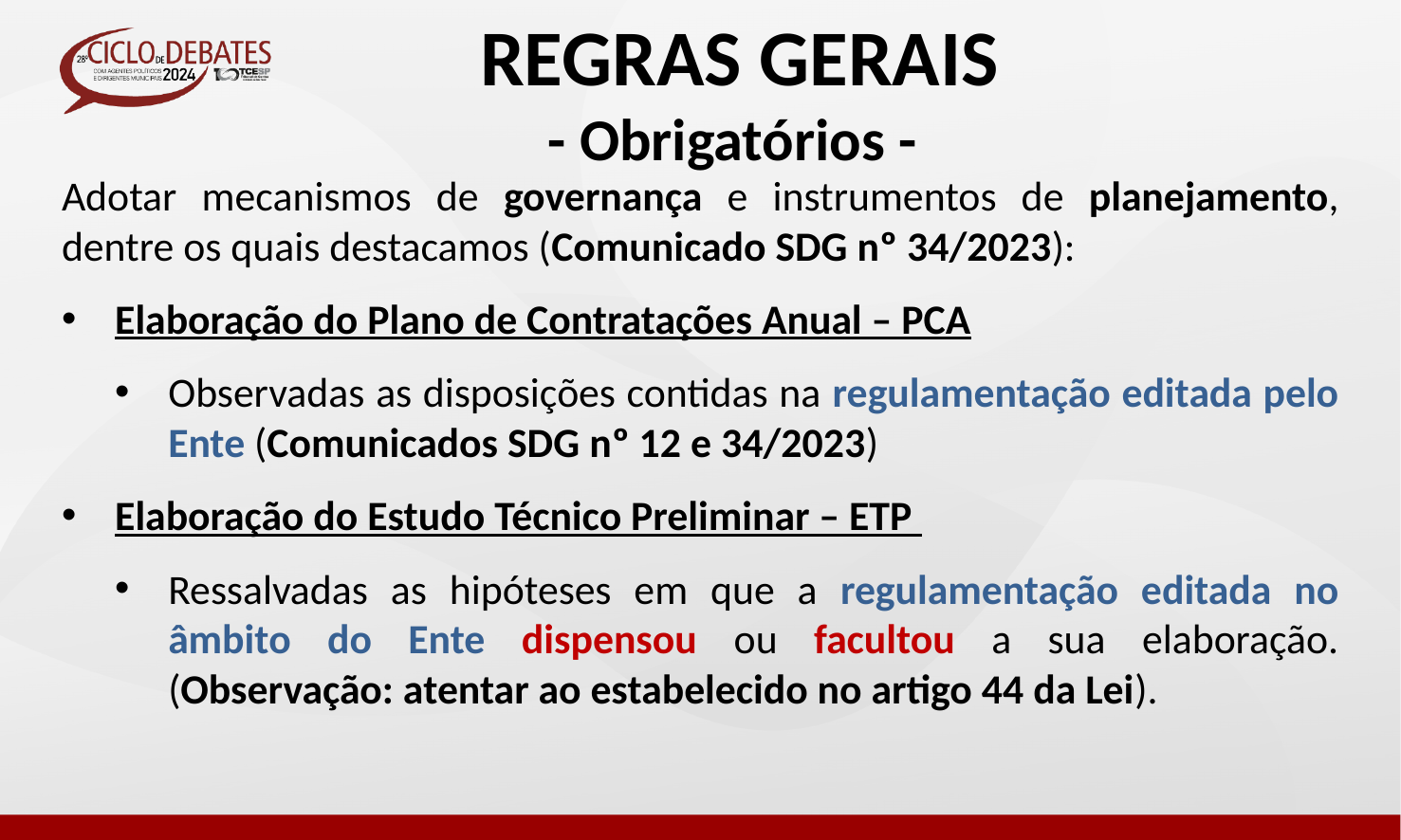

REGRAS GERAIS
- Obrigatórios -
Adotar mecanismos de governança e instrumentos de planejamento, dentre os quais destacamos (Comunicado SDG nº 34/2023):
Elaboração do Plano de Contratações Anual – PCA
Observadas as disposições contidas na regulamentação editada pelo Ente (Comunicados SDG nº 12 e 34/2023)
Elaboração do Estudo Técnico Preliminar – ETP
Ressalvadas as hipóteses em que a regulamentação editada no âmbito do Ente dispensou ou facultou a sua elaboração. (Observação: atentar ao estabelecido no artigo 44 da Lei).